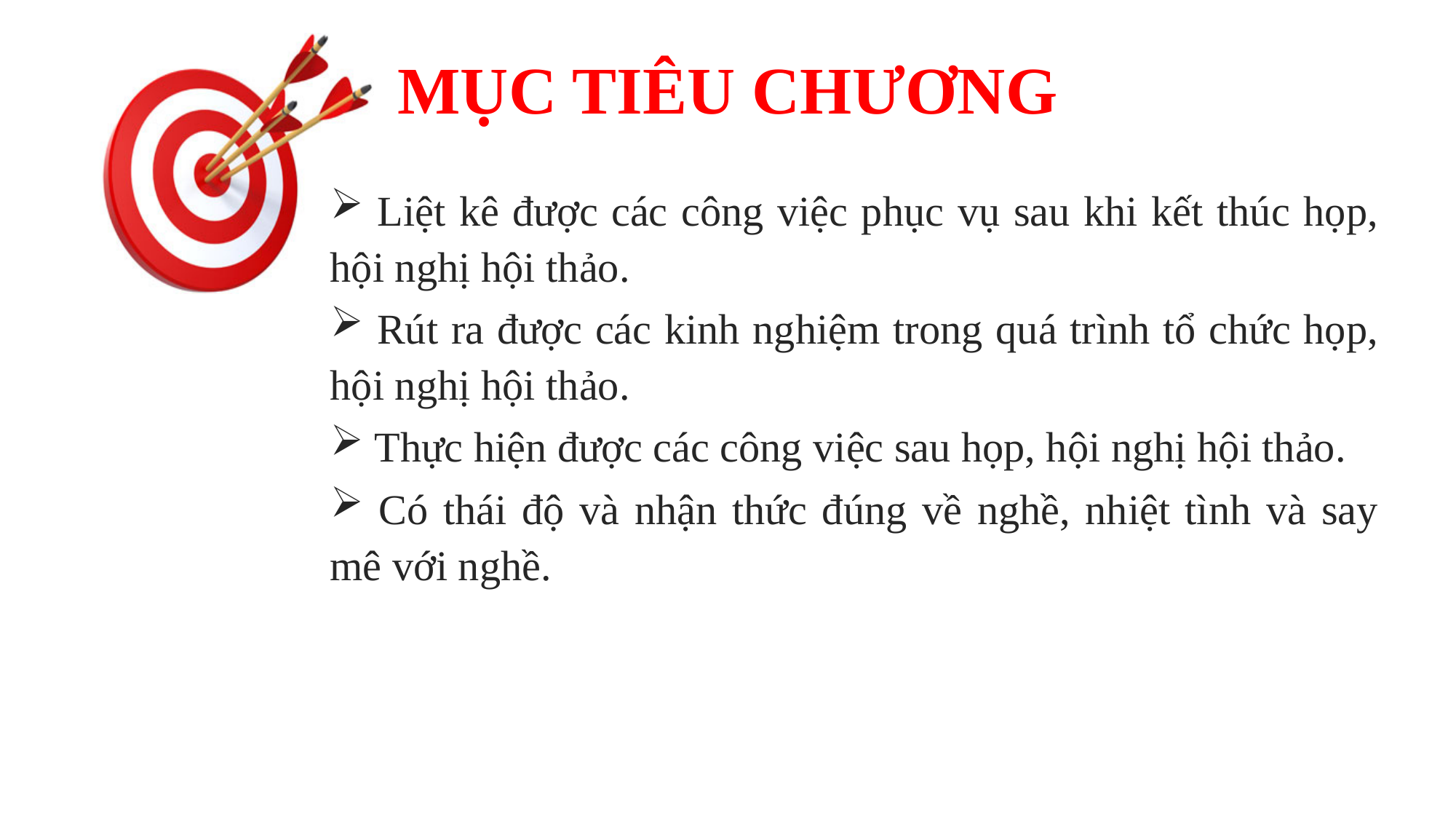

Liệt kê được các công việc phục vụ sau khi kết thúc họp, hội nghị hội thảo.
 Rút ra được các kinh nghiệm trong quá trình tổ chức họp, hội nghị hội thảo.
 Thực hiện được các công việc sau họp, hội nghị hội thảo.
 Có thái độ và nhận thức đúng về nghề, nhiệt tình và say mê với nghề.